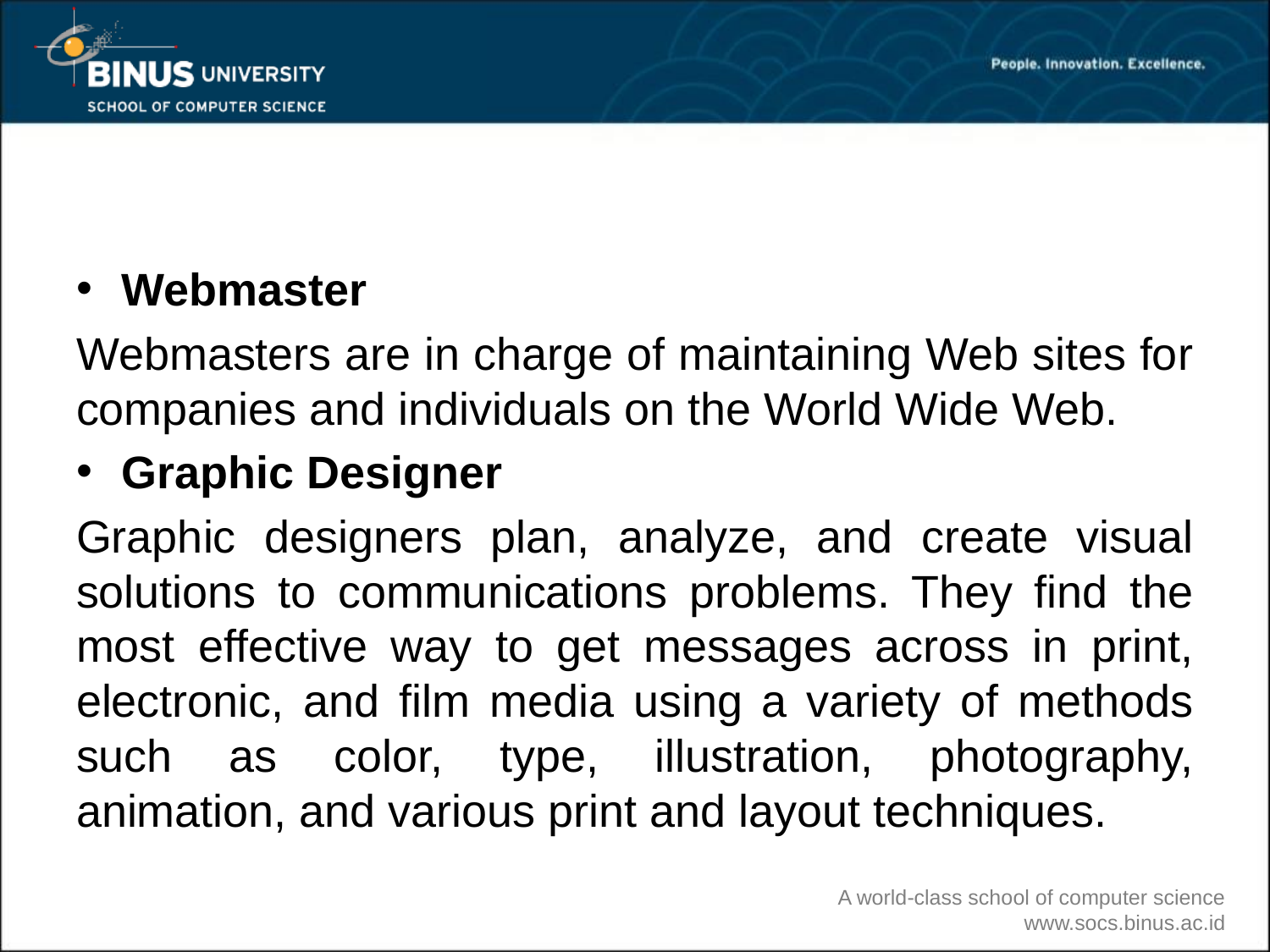

#
Webmaster
Webmasters are in charge of maintaining Web sites for companies and individuals on the World Wide Web.
Graphic Designer
Graphic designers plan, analyze, and create visual solutions to communications problems. They find the most effective way to get messages across in print, electronic, and film media using a variety of methods such as color, type, illustration, photography, animation, and various print and layout techniques.